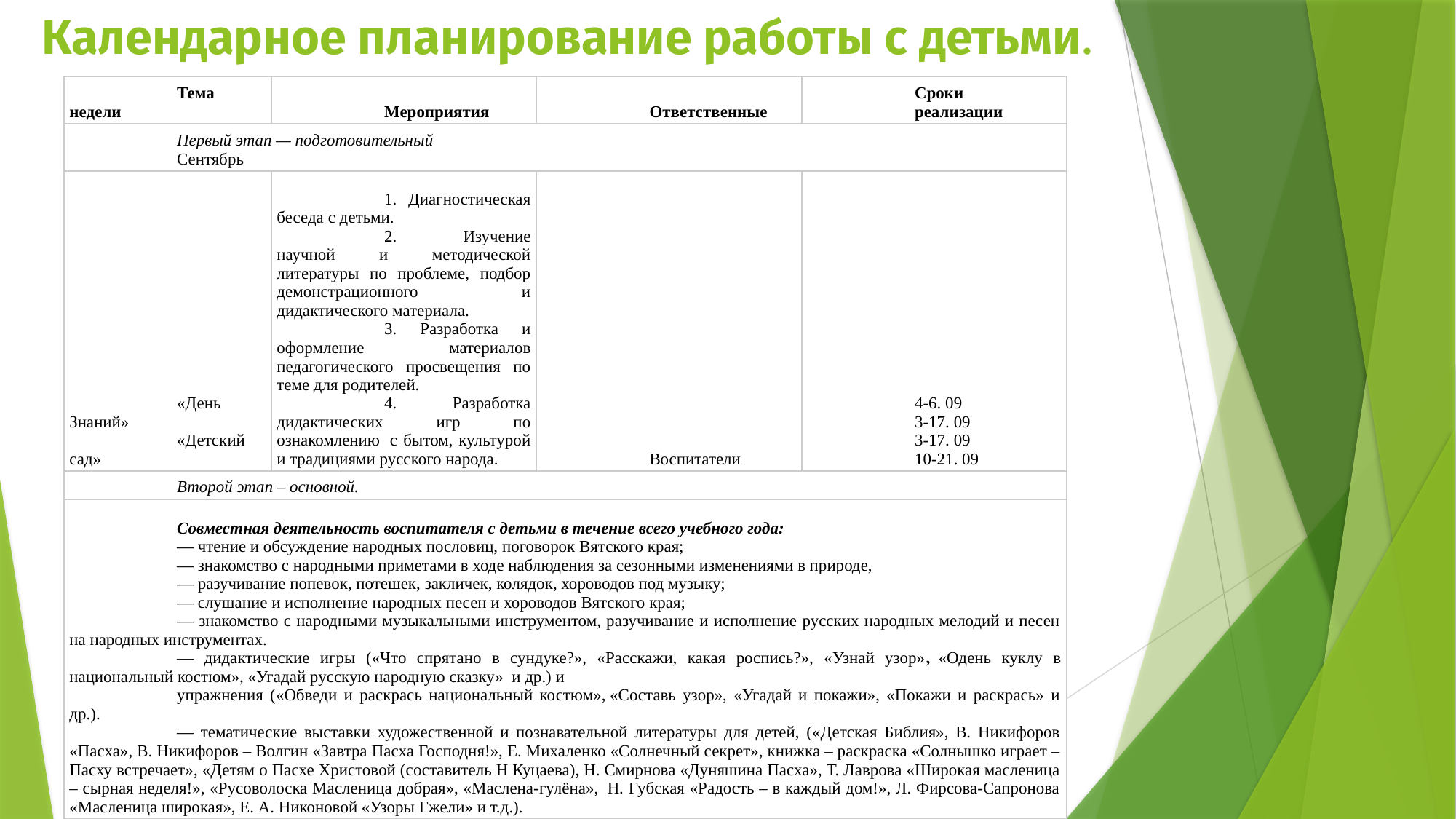

# Календарное планирование работы с детьми.
| Тема недели | Мероприятия | Ответственные | Сроки реализации |
| --- | --- | --- | --- |
| Первый этап — подготовительный Сентябрь |  |  |  |
| «День Знаний» «Детский сад» | 1. Диагностическая беседа с детьми. 2. Изучение научной и методической литературы по проблеме, подбор демонстрационного и дидактического материала.  3. Разработка и оформление материалов педагогического просвещения по теме для родителей. 4. Разработка дидактических игр по ознакомлению  с бытом, культурой и традициями русского народа. | Воспитатели | 4-6. 09 3-17. 09 3-17. 09 10-21. 09 |
| Второй этап – основной. |  |  |  |
| Совместная деятельность воспитателя с детьми в течение всего учебного года: — чтение и обсуждение народных пословиц, поговорок Вятского края; — знакомство с народными приметами в ходе наблюдения за сезонными изменениями в природе,   — разучивание попевок, потешек, закличек, колядок, хороводов под музыку;  — слушание и исполнение народных песен и хороводов Вятского края; — знакомство с народными музыкальными инструментом, разучивание и исполнение русских народных мелодий и песен на народных инструментах.  — дидактические игры («Что спрятано в сундуке?», «Расскажи, какая роспись?», «Узнай узор»,  «Одень куклу в национальный костюм», «Угадай русскую народную сказку»  и др.) и упражнения («Обведи и раскрась национальный костюм», «Составь узор», «Угадай и покажи», «Покажи и раскрась» и др.).  — тематические выставки художественной и познавательной литературы для детей, («Детская Библия», В. Никифоров «Пасха», В. Никифоров – Волгин «Завтра Пасха Господня!», Е. Михаленко «Солнечный секрет», книжка – раскраска «Солнышко играет – Пасху встречает», «Детям о Пасхе Христовой (составитель Н Куцаева), Н. Смирнова «Дуняшина Пасха», Т. Лаврова «Широкая масленица – сырная неделя!», «Русоволоска Масленица добрая», «Маслена-гулёна»,  Н. Губская «Радость – в каждый дом!», Л. Фирсова-Сапронова «Масленица широкая», Е. А. Никоновой «Узоры Гжели» и т.д.). |  |  |  |